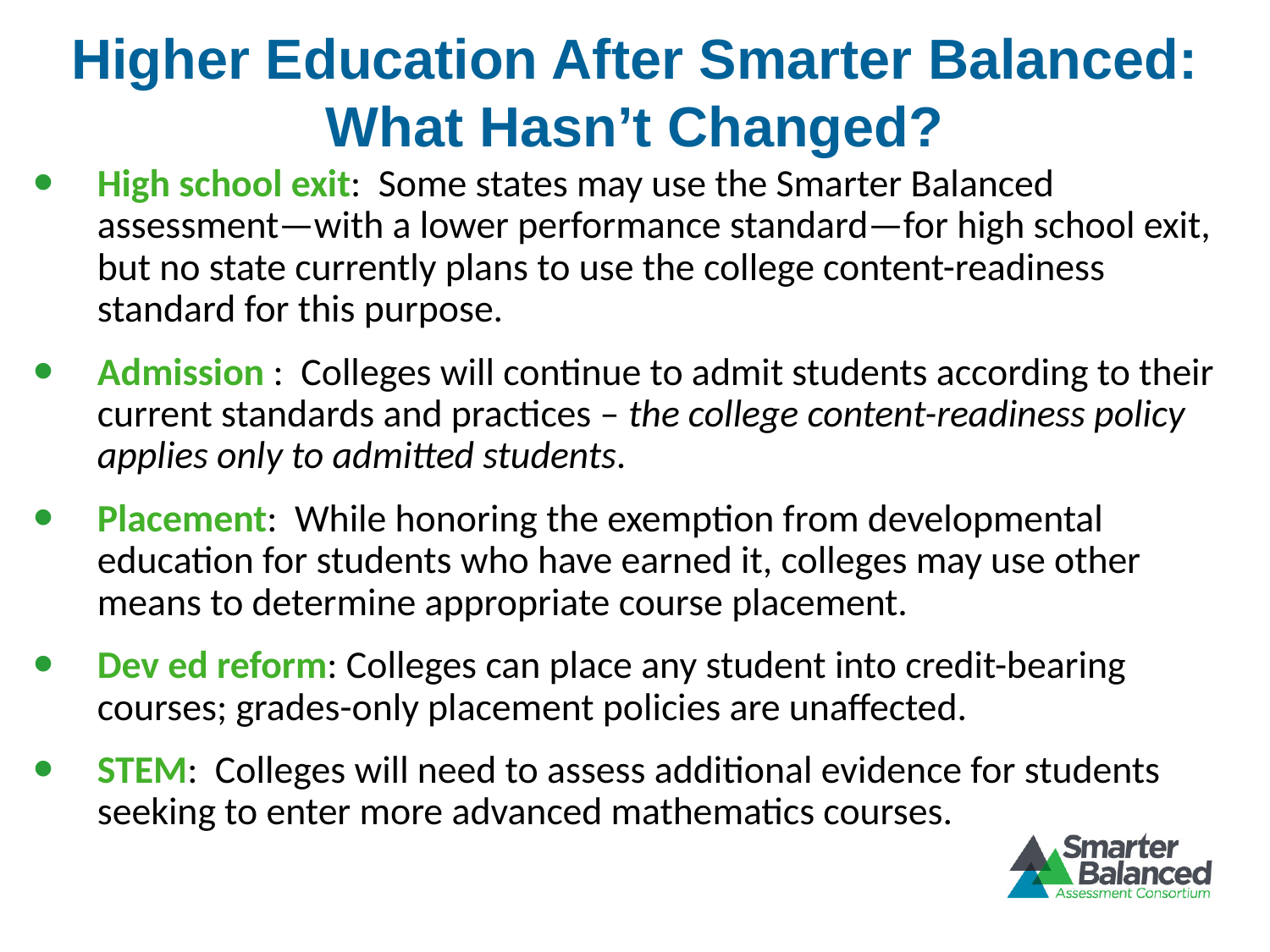

# Higher Education After Smarter Balanced: What Hasn’t Changed?
High school exit:  Some states may use the Smarter Balanced assessment—with a lower performance standard—for high school exit, but no state currently plans to use the college content-readiness standard for this purpose.
Admission :  Colleges will continue to admit students according to their current standards and practices – the college content-readiness policy applies only to admitted students.
Placement:  While honoring the exemption from developmental education for students who have earned it, colleges may use other means to determine appropriate course placement.
Dev ed reform: Colleges can place any student into credit-bearing courses; grades-only placement policies are unaffected.
STEM:  Colleges will need to assess additional evidence for students seeking to enter more advanced mathematics courses.